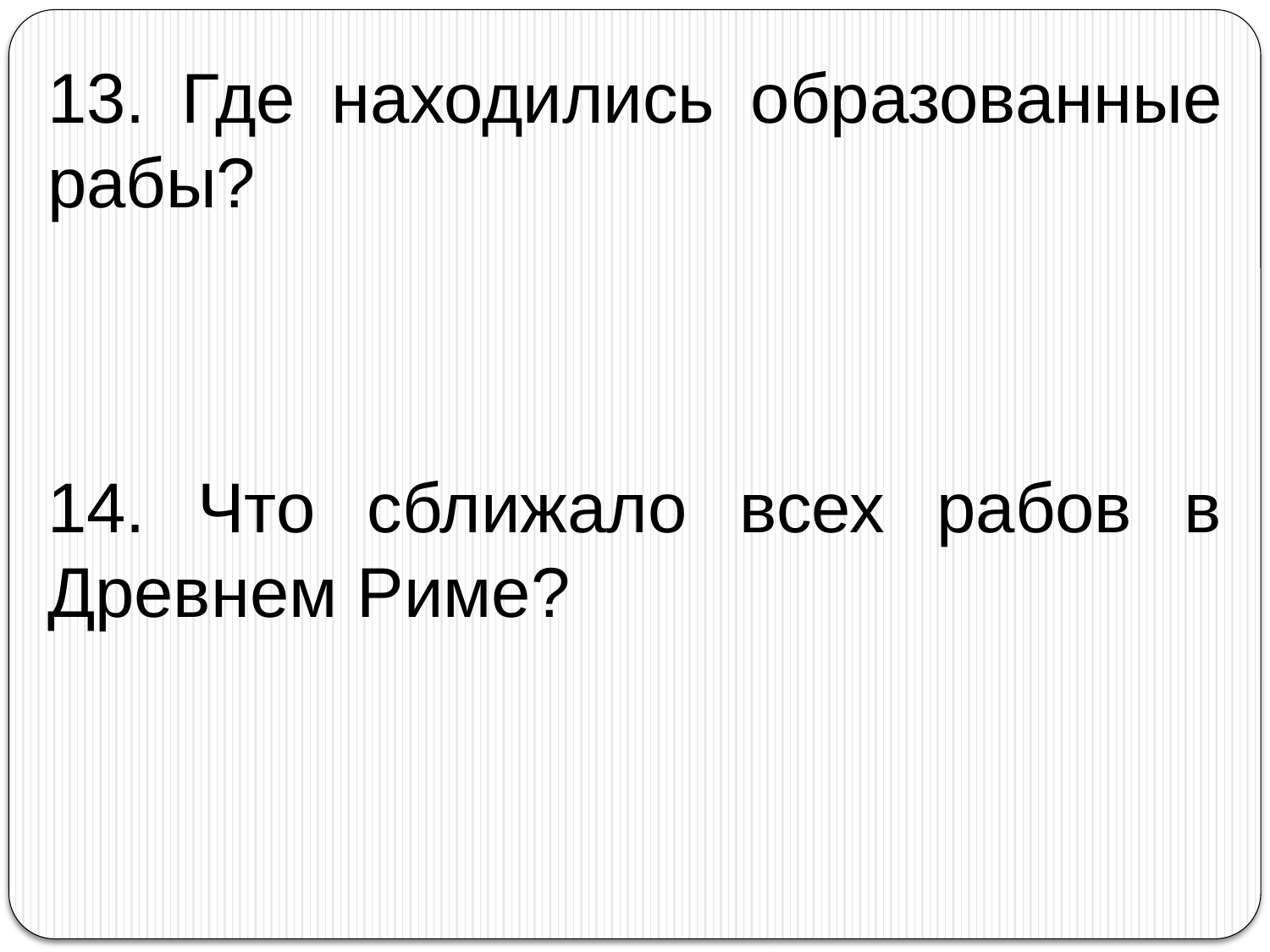

13. Где находились образованные рабы?
14. Что сближало всех рабов в Древнем Риме?